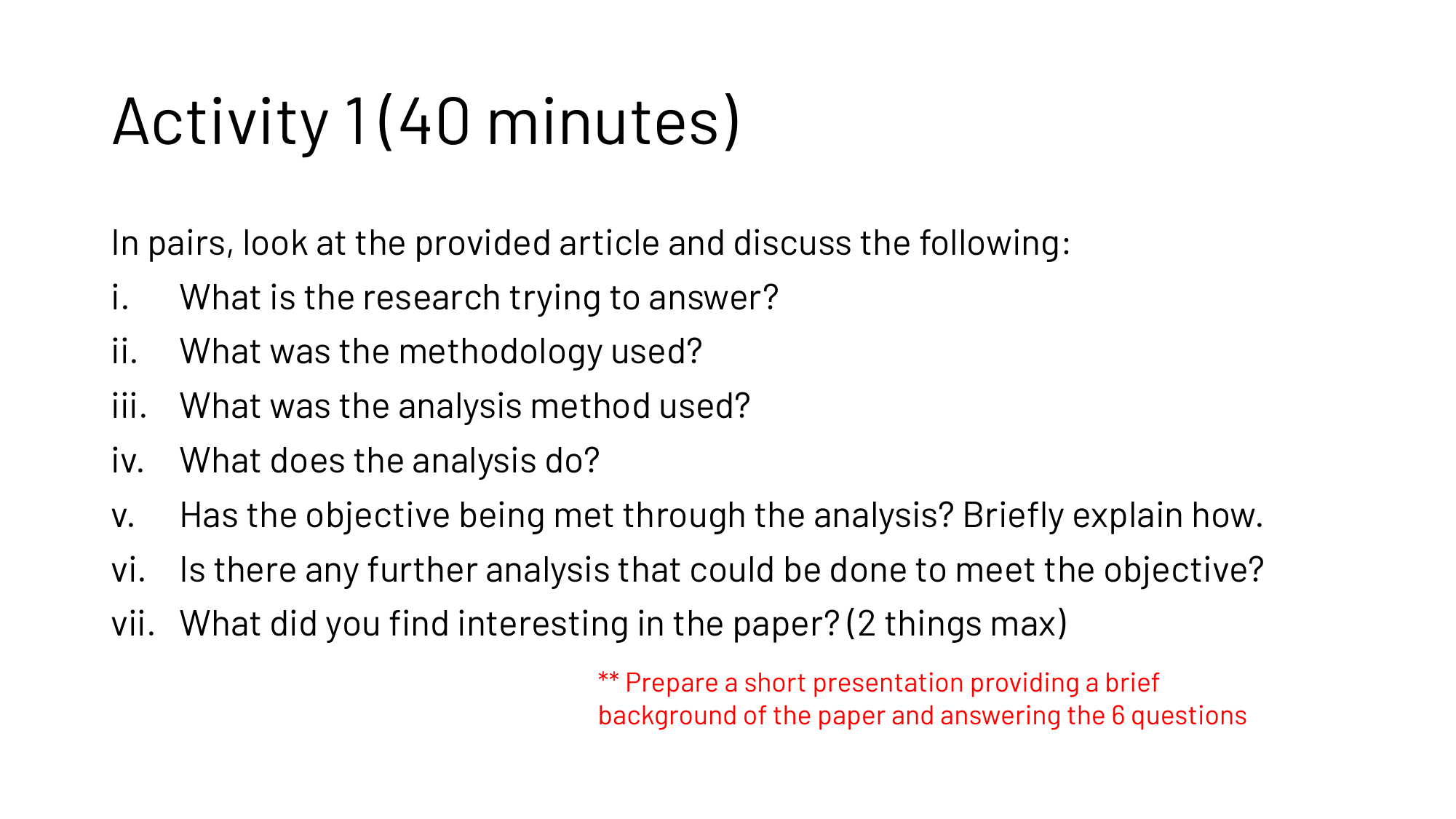

# Activity 1 (40 minutes)
In pairs, look at the provided article and discuss the following:
What is the research trying to answer?
What was the methodology used?
What was the analysis method used?
What does the analysis do?
Has the objective being met through the analysis? Briefly explain how.
Is there any further analysis that could be done to meet the objective?
What did you find interesting in the paper? (2 things max)
** Prepare a short presentation providing a brief background of the paper and answering the 6 questions